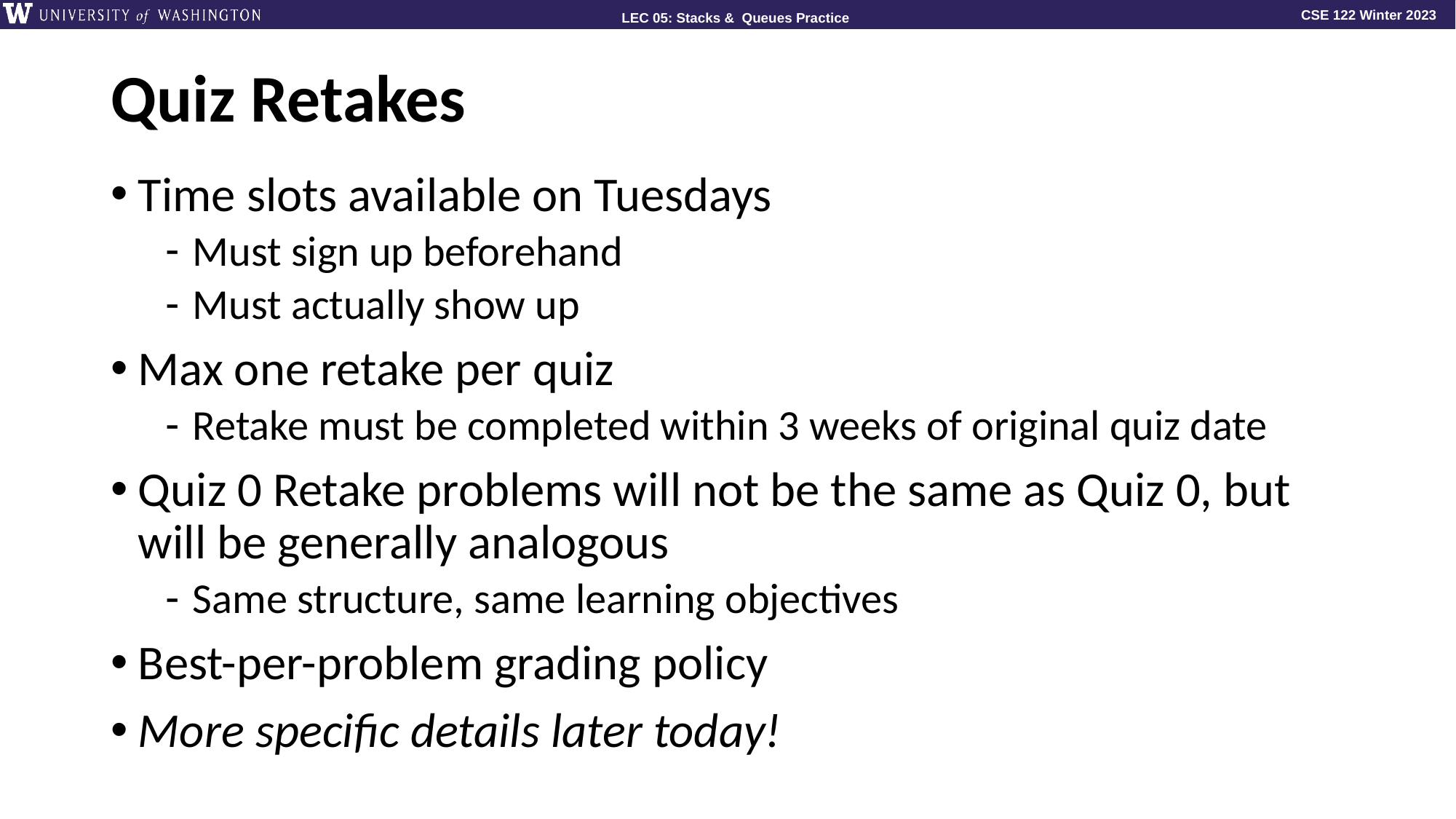

# Quiz Retakes
Time slots available on Tuesdays
Must sign up beforehand
Must actually show up
Max one retake per quiz
Retake must be completed within 3 weeks of original quiz date
Quiz 0 Retake problems will not be the same as Quiz 0, but will be generally analogous
Same structure, same learning objectives
Best-per-problem grading policy
More specific details later today!